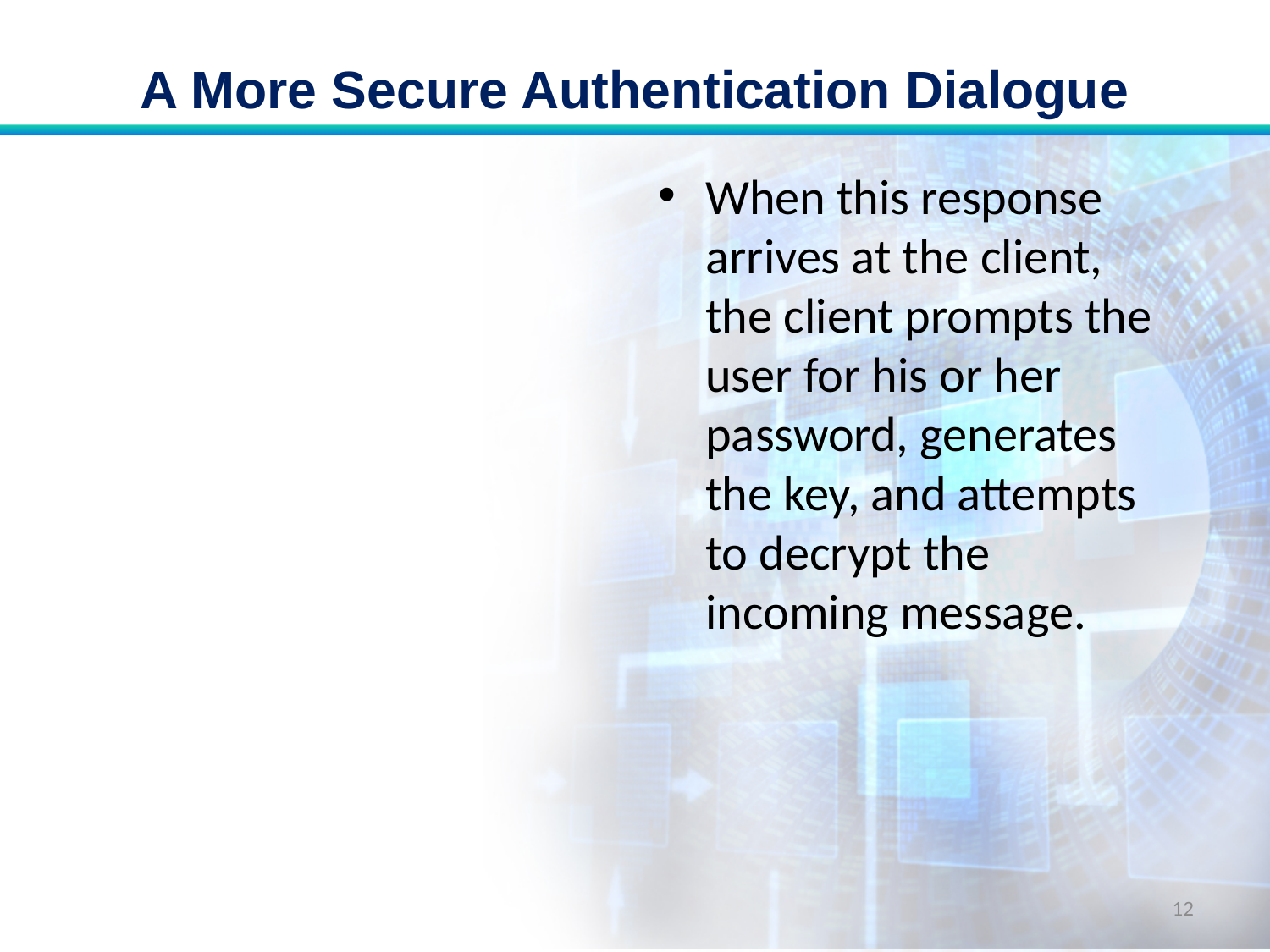

# A More Secure Authentication Dialogue
When this response arrives at the client, the client prompts the user for his or her password, generates the key, and attempts to decrypt the incoming message.
12